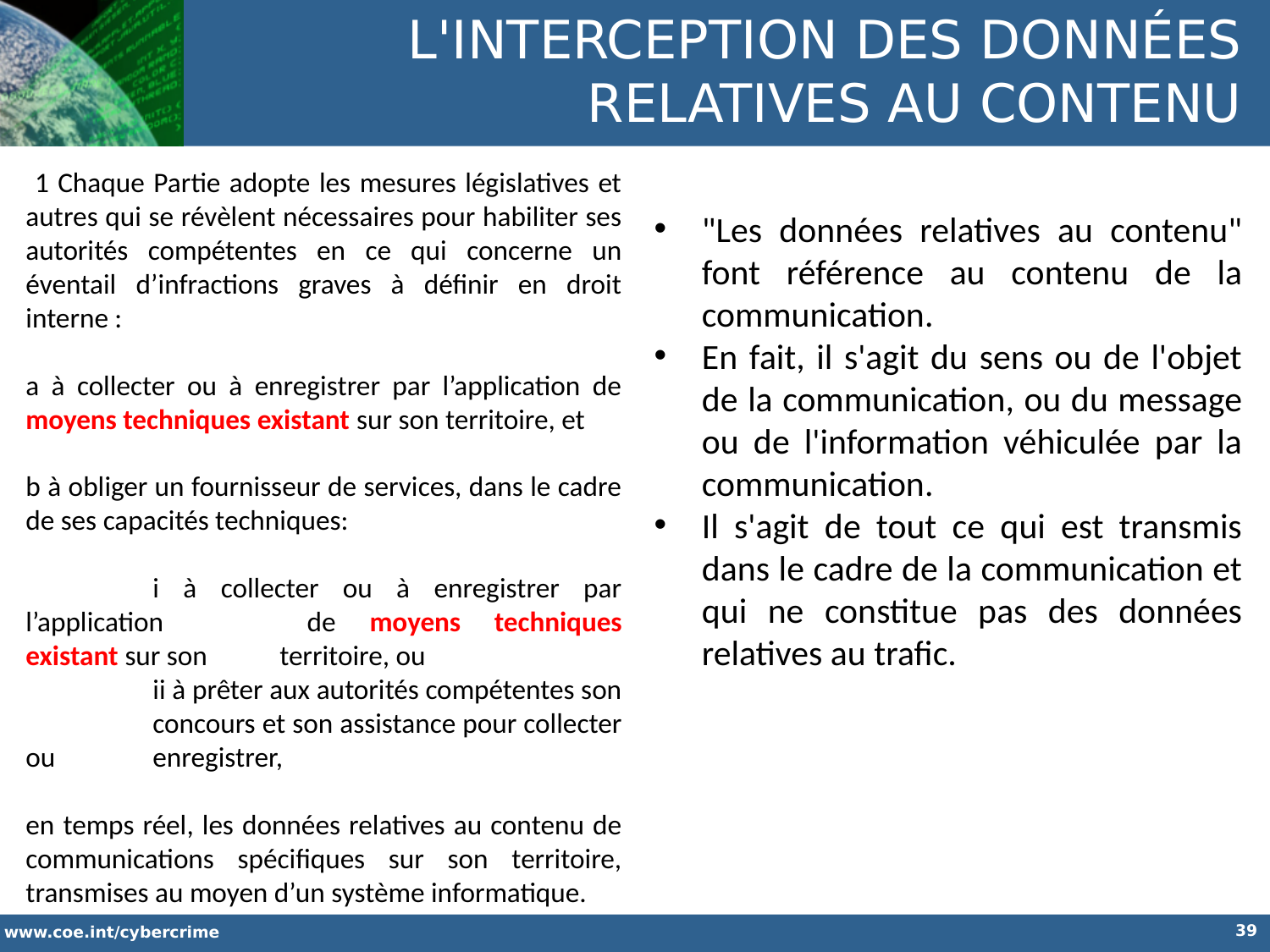

L'INTERCEPTION DES DONNÉES RELATIVES AU CONTENU
 1 Chaque Partie adopte les mesures législatives et autres qui se révèlent nécessaires pour habiliter ses autorités compétentes en ce qui concerne un éventail d’infractions graves à définir en droit interne :

a à collecter ou à enregistrer par l’application de moyens techniques existant sur son territoire, et

b à obliger un fournisseur de services, dans le cadre de ses capacités techniques:

	i à collecter ou à enregistrer par l’application 	de moyens techniques existant sur son 	territoire, ou
	ii à prêter aux autorités compétentes son 	concours et son assistance pour collecter ou 	enregistrer,

en temps réel, les données relatives au contenu de communications spécifiques sur son territoire, transmises au moyen d’un système informatique.

"Les données relatives au contenu" font référence au contenu de la communication.
En fait, il s'agit du sens ou de l'objet de la communication, ou du message ou de l'information véhiculée par la communication.
Il s'agit de tout ce qui est transmis dans le cadre de la communication et qui ne constitue pas des données relatives au trafic.